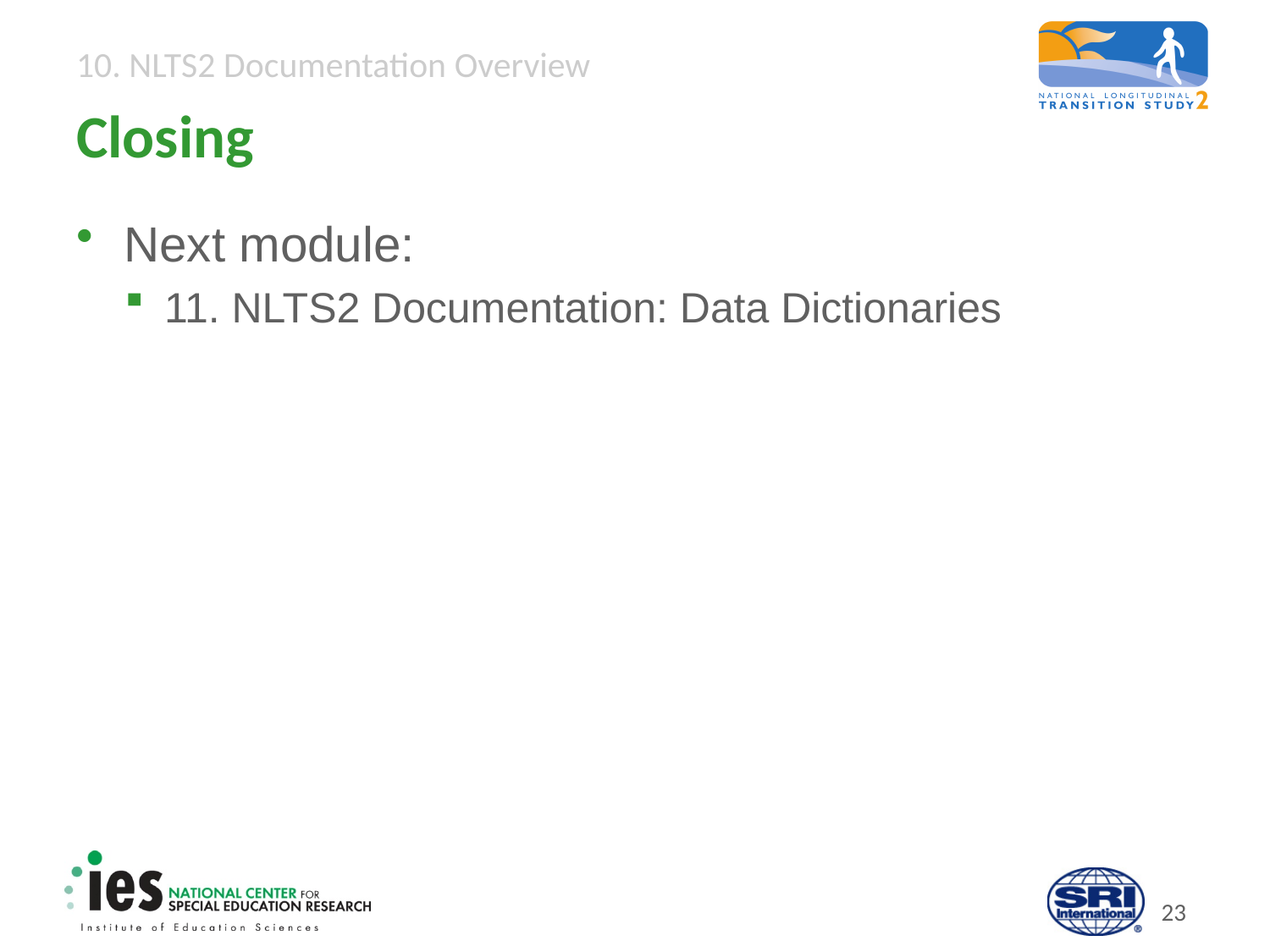

# Closing
Next module:
11. NLTS2 Documentation: Data Dictionaries

23